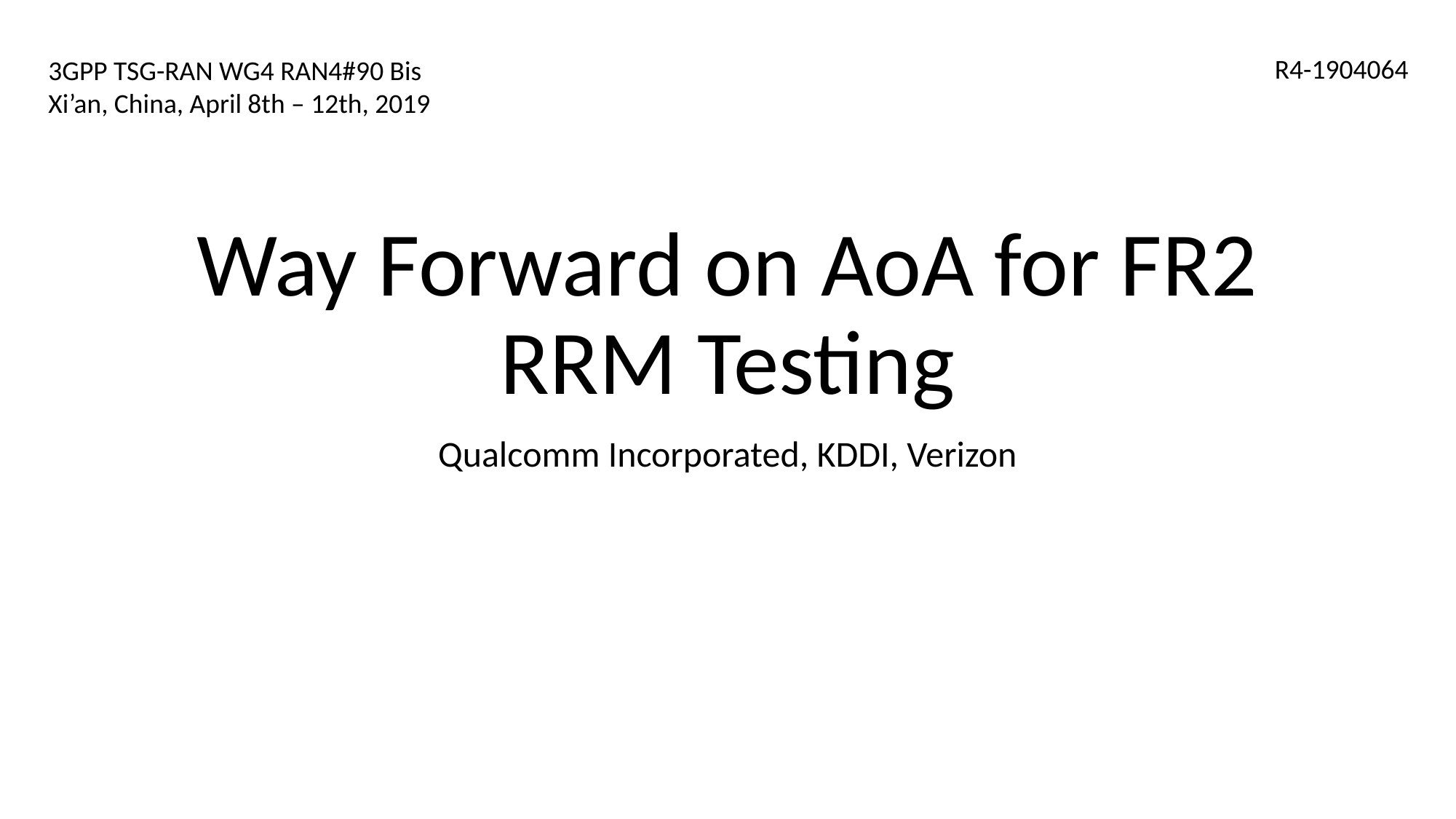

R4-1904064
3GPP TSG-RAN WG4 RAN4#90 Bis
Xi’an, China, April 8th – 12th, 2019
# Way Forward on AoA for FR2 RRM Testing
Qualcomm Incorporated, KDDI, Verizon